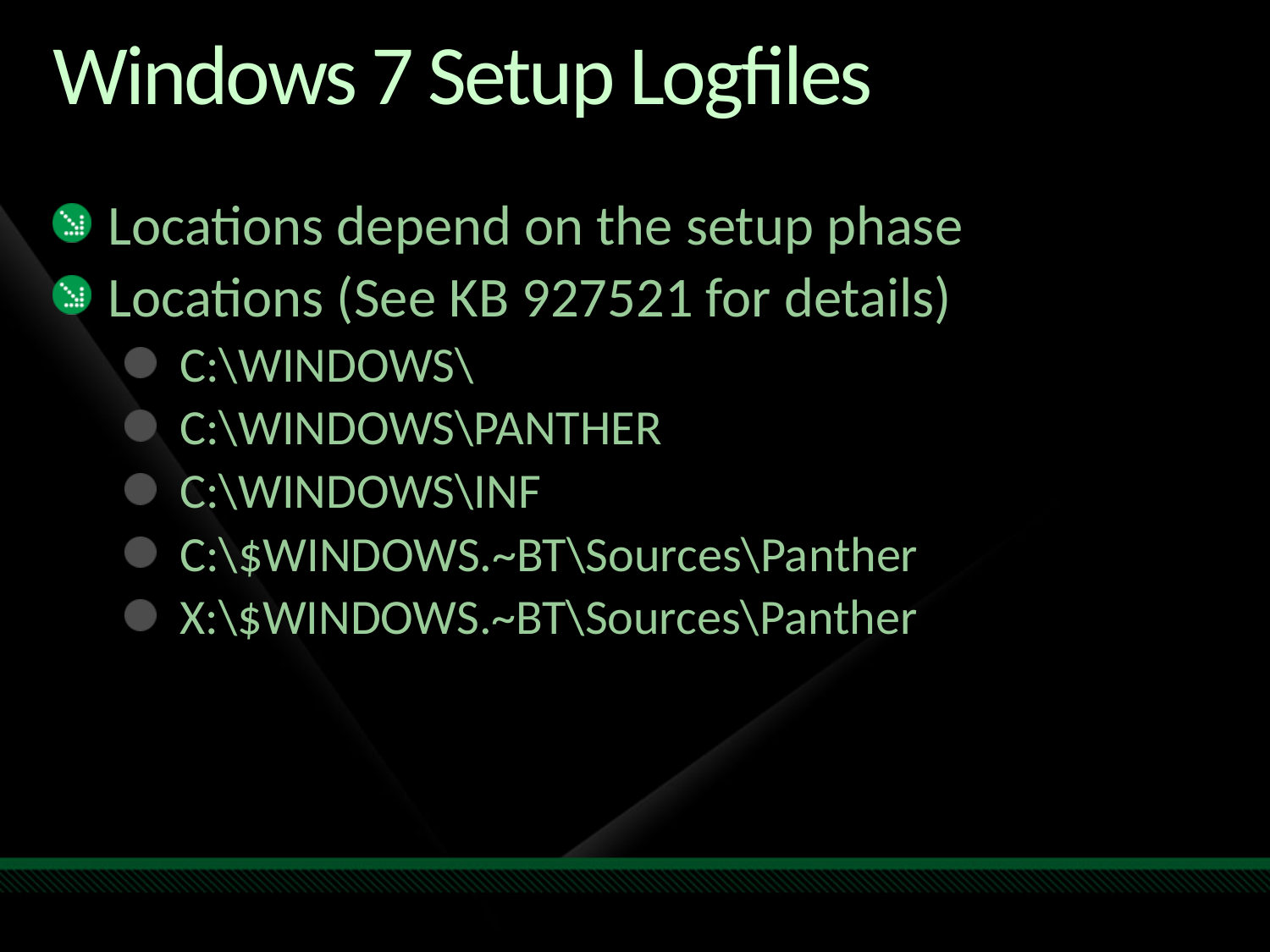

# Windows 7 Setup Logfiles
Locations depend on the setup phase
Locations (See KB 927521 for details)
C:\WINDOWS\
C:\WINDOWS\PANTHER
C:\WINDOWS\INF
C:\$WINDOWS.~BT\Sources\Panther
X:\$WINDOWS.~BT\Sources\Panther